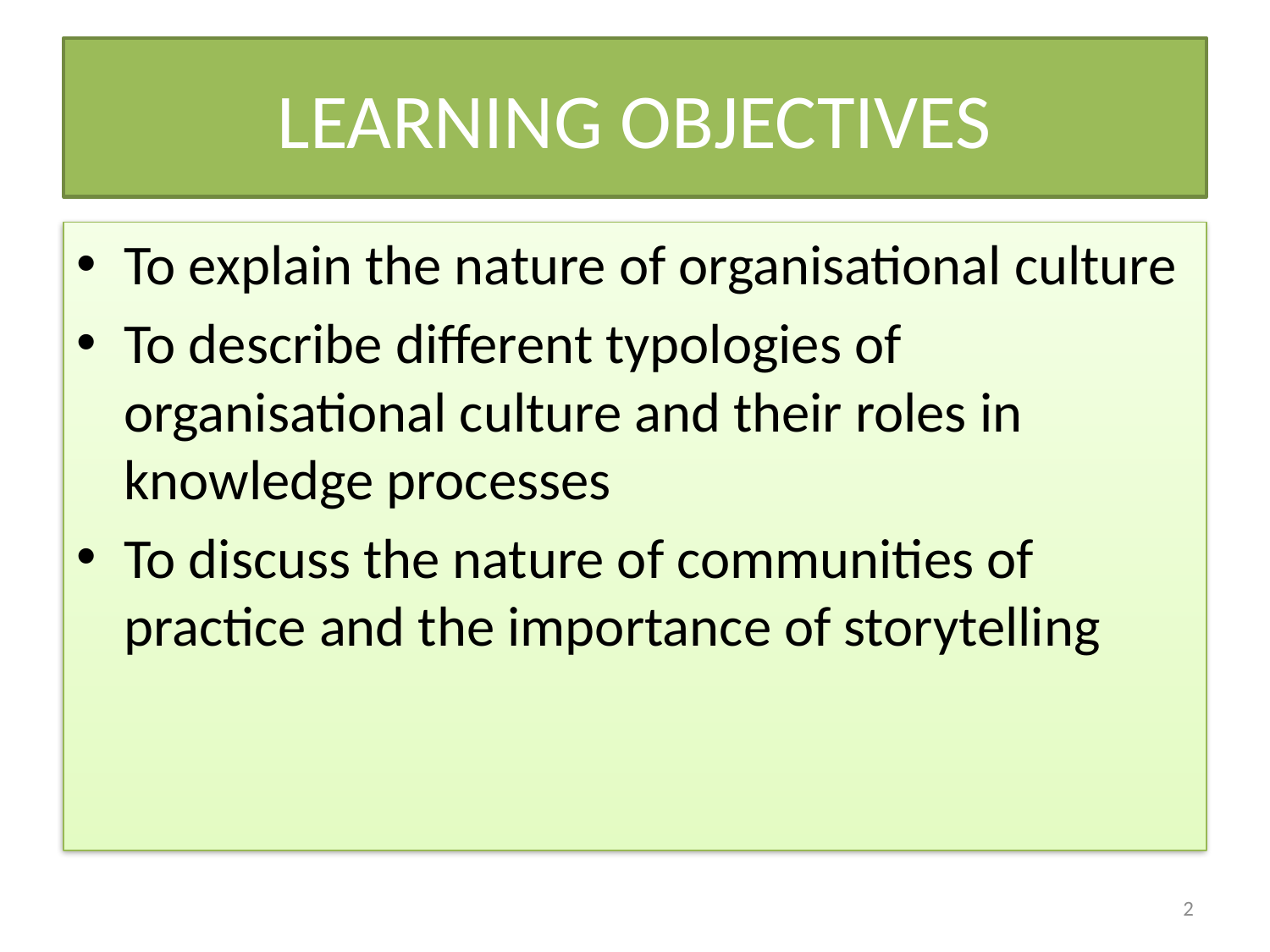

# LEARNING OBJECTIVES
To explain the nature of organisational culture
To describe different typologies of organisational culture and their roles in knowledge processes
To discuss the nature of communities of practice and the importance of storytelling

2